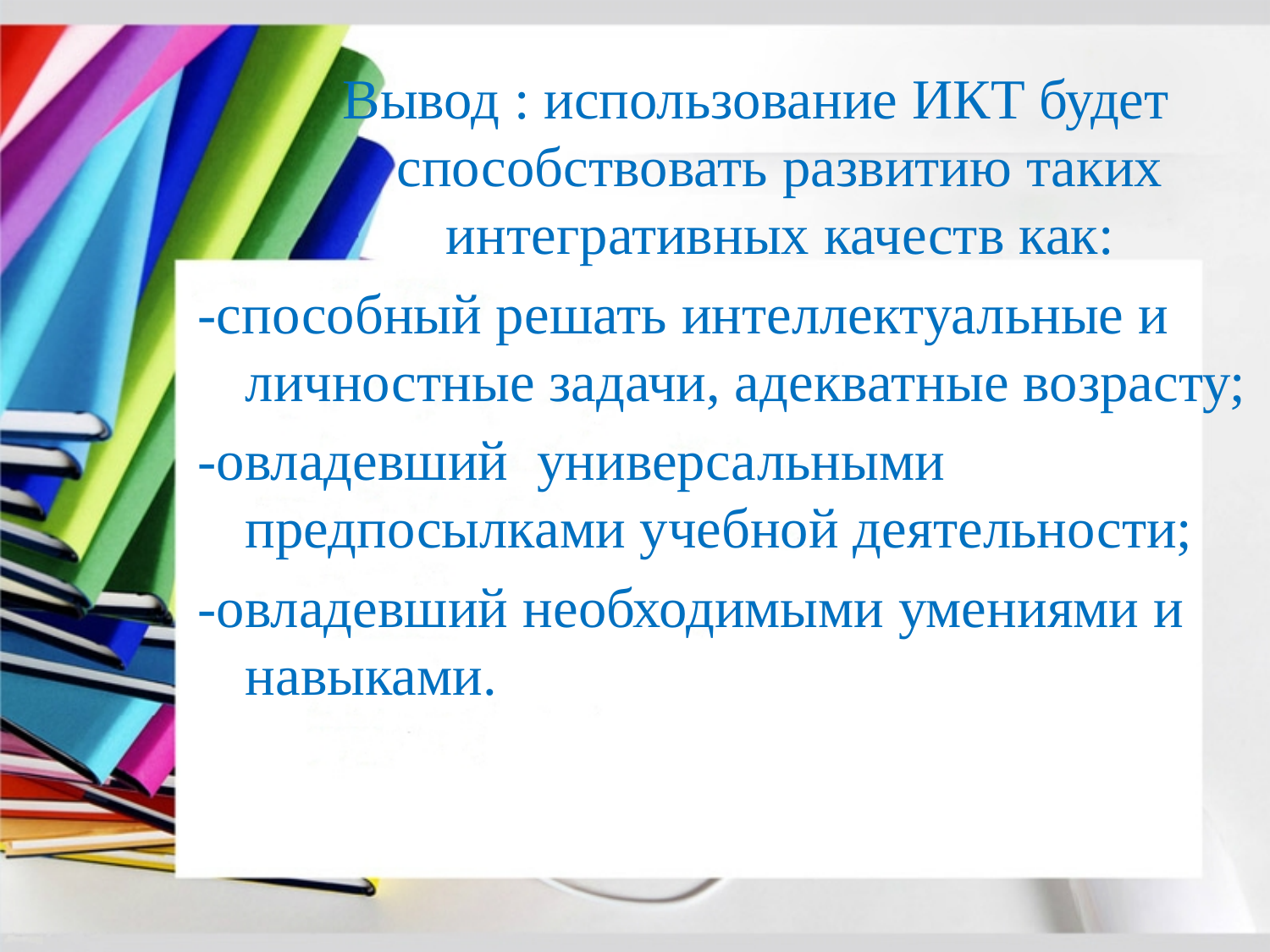

Вывод : использование ИКТ будет способствовать развитию таких интегративных качеств как:
-способный решать интеллектуальные и личностные задачи, адекватные возрасту;
-овладевший  универсальными предпосылками учебной деятельности;
-овладевший необходимыми умениями и навыками.